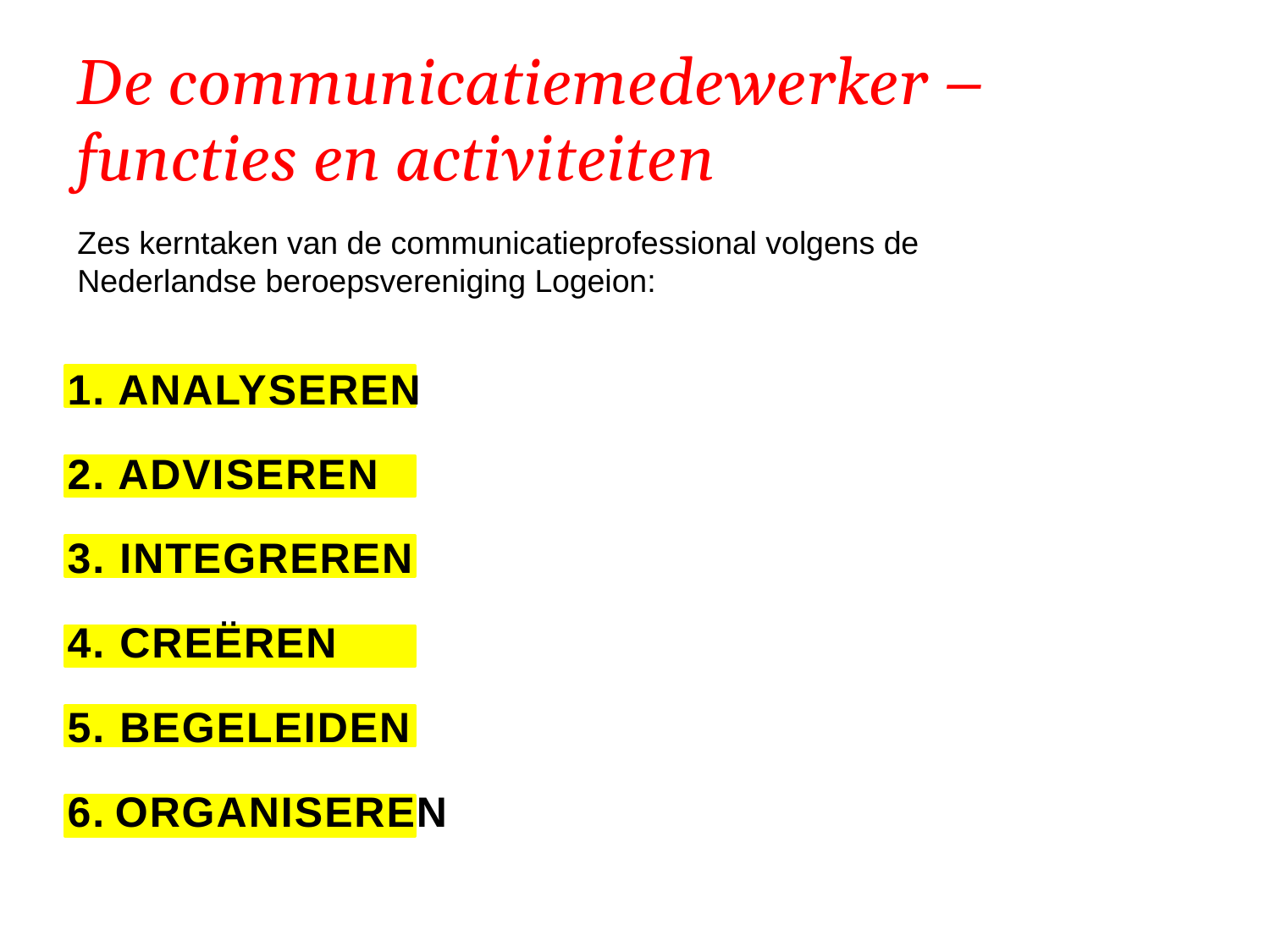

# De communicatiemedewerker – functies en activiteiten
Zes kerntaken van de communicatieprofessional volgens de Nederlandse beroepsvereniging Logeion:
1. Analyseren

2. Adviseren

3. integreren

4. creëren

5. Begeleiden

6.	organiseren